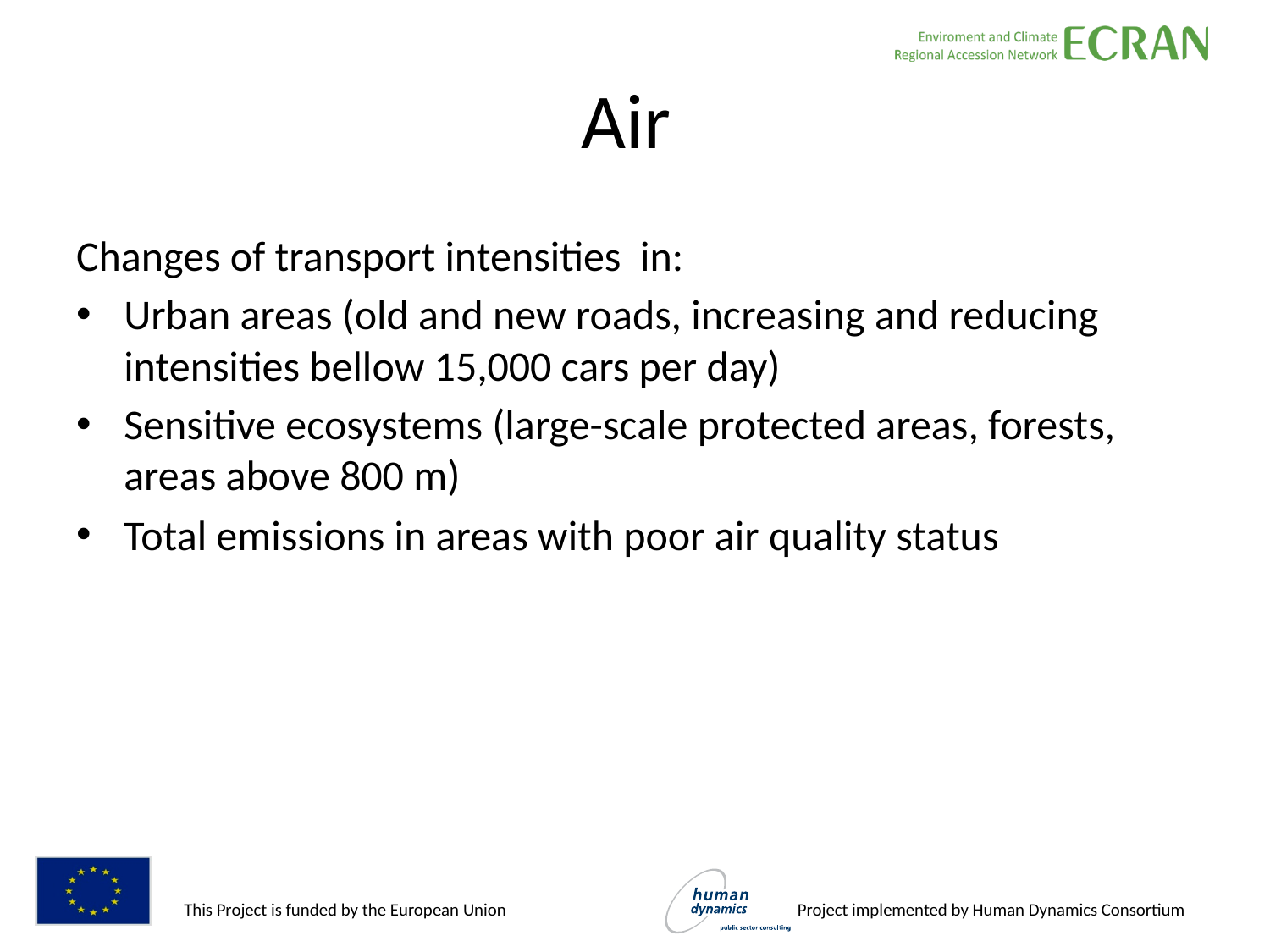

# Air
Changes of transport intensities  in:
Urban areas (old and new roads, increasing and reducing intensities bellow 15,000 cars per day)
Sensitive ecosystems (large-scale protected areas, forests, areas above 800 m)
Total emissions in areas with poor air quality status